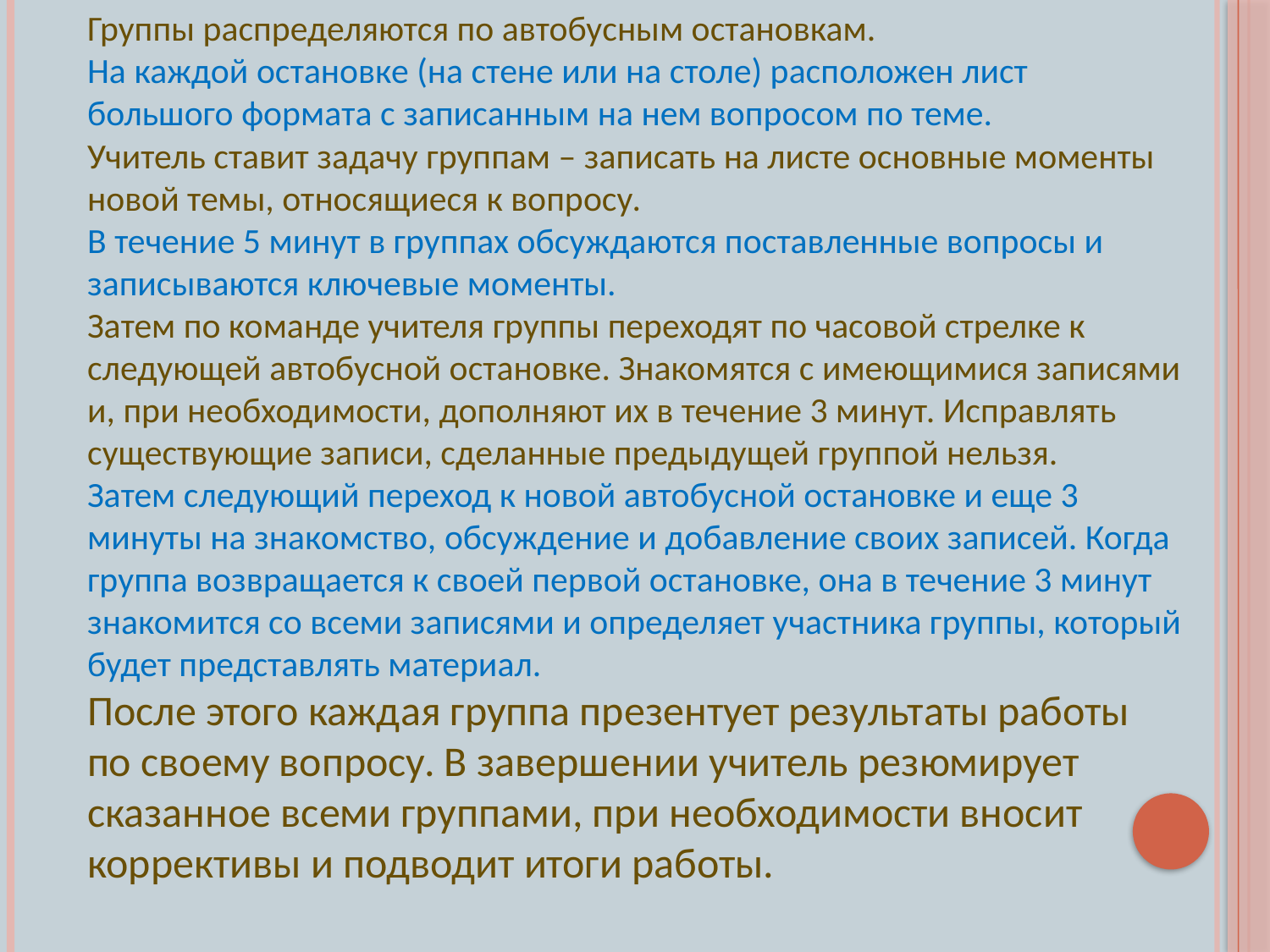

Группы распределяются по автобусным остановкам.
На каждой остановке (на стене или на столе) расположен лист большого формата с записанным на нем вопросом по теме.
Учитель ставит задачу группам – записать на листе основные моменты новой темы, относящиеся к вопросу.
В течение 5 минут в группах обсуждаются поставленные вопросы и записываются ключевые моменты.
Затем по команде учителя группы переходят по часовой стрелке к следующей автобусной остановке. Знакомятся с имеющимися записями и, при необходимости, дополняют их в течение 3 минут. Исправлять существующие записи, сделанные предыдущей группой нельзя.
Затем следующий переход к новой автобусной остановке и еще 3 минуты на знакомство, обсуждение и добавление своих записей. Когда группа возвращается к своей первой остановке, она в течение 3 минут знакомится со всеми записями и определяет участника группы, который будет представлять материал.
После этого каждая группа презентует результаты работы по своему вопросу. В завершении учитель резюмирует сказанное всеми группами, при необходимости вносит коррективы и подводит итоги работы.